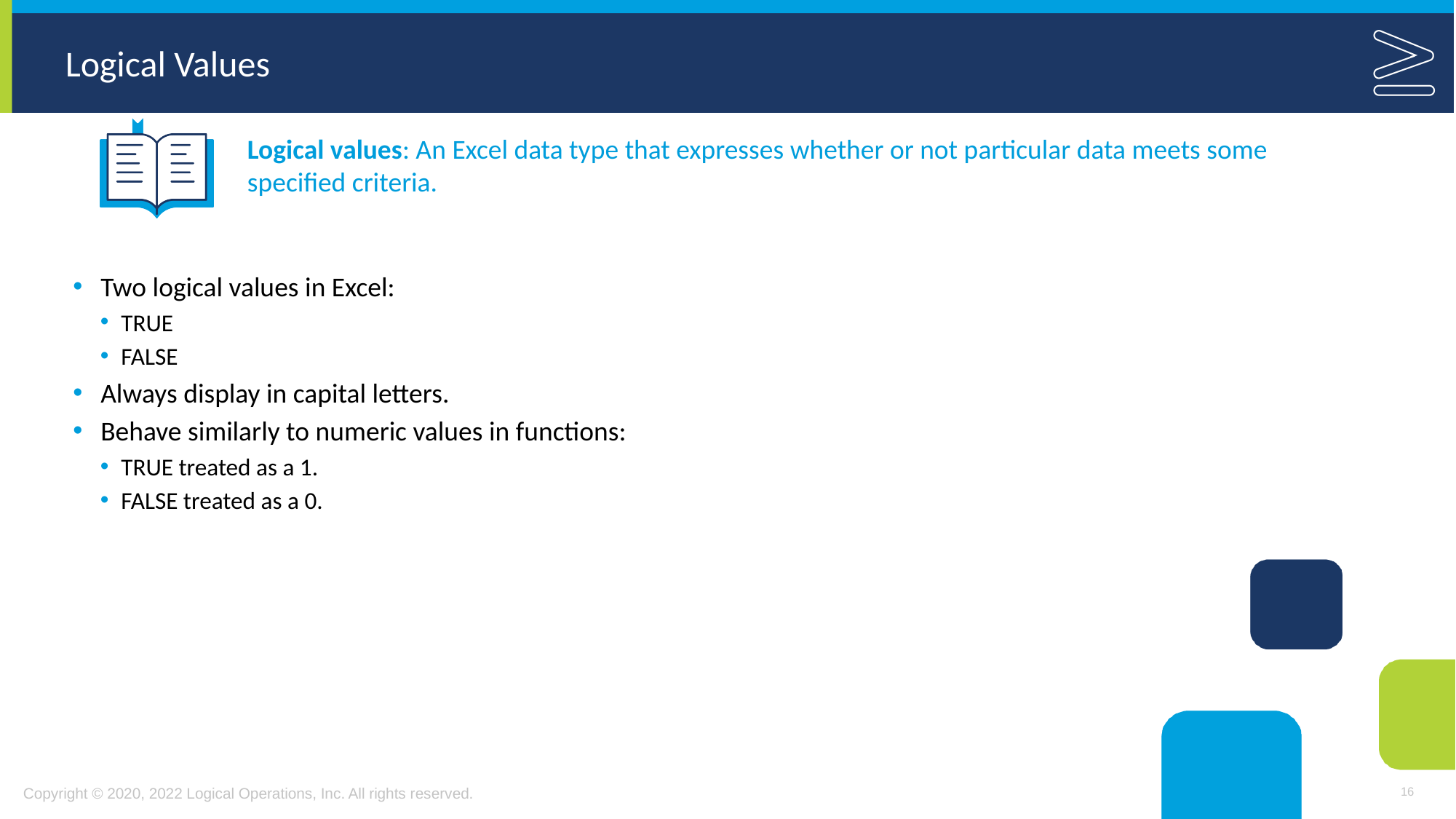

# Logical Values
Logical values: An Excel data type that expresses whether or not particular data meets some specified criteria.
Two logical values in Excel:
TRUE
FALSE
Always display in capital letters.
Behave similarly to numeric values in functions:
TRUE treated as a 1.
FALSE treated as a 0.
16